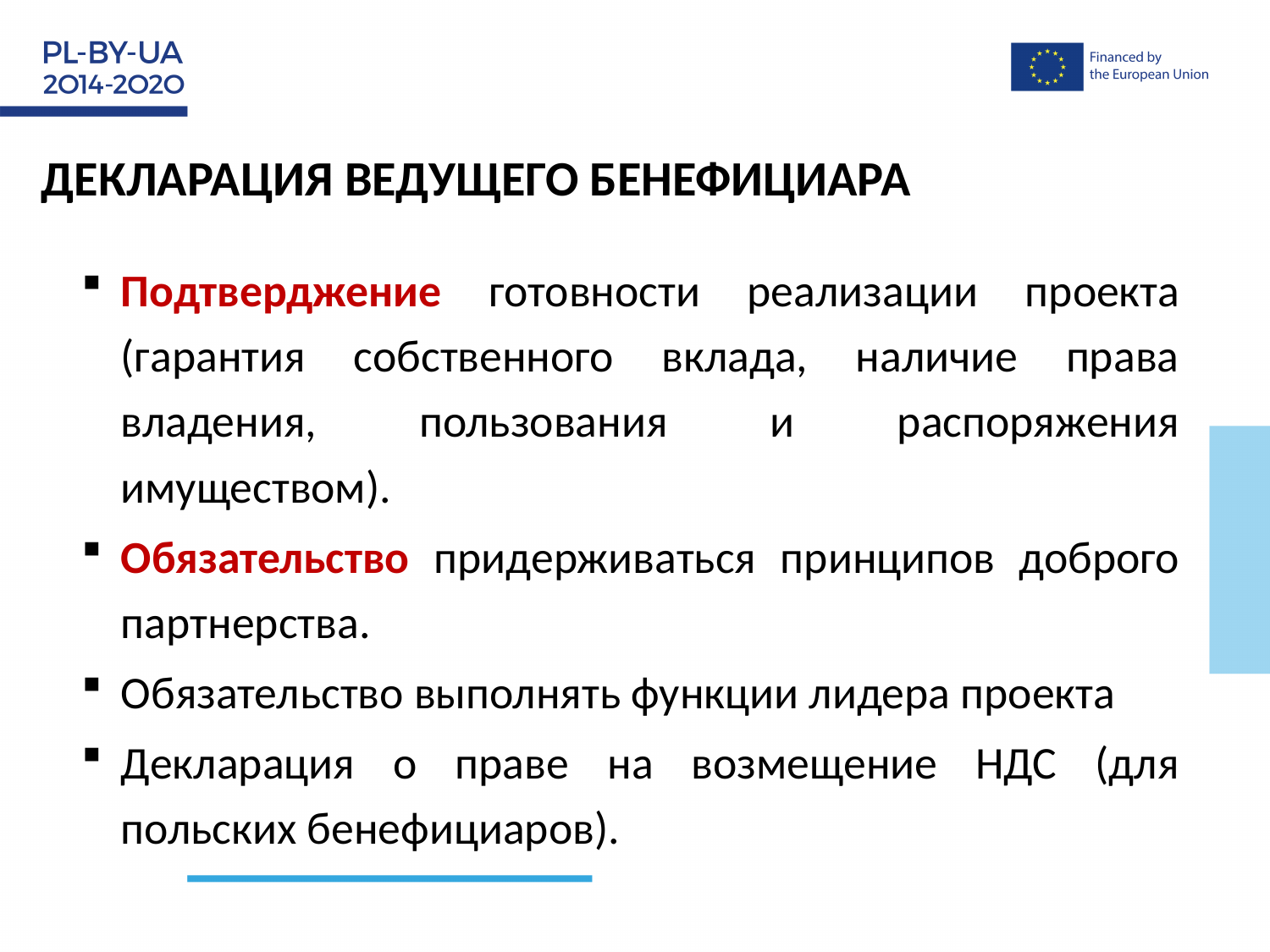

ДЕКЛАРАЦИЯ ВЕДУЩЕГО БЕНЕФИЦИАРА
Подтверджение готовности реализации проекта (гарантия собственного вклада, наличие права владения, пользования и распоряжения имуществом).
Обязательство придерживаться принципов доброго партнерства.
Обязательство выполнять функции лидера проекта
Декларация о праве на возмещение НДС (для польских бенефициаров).